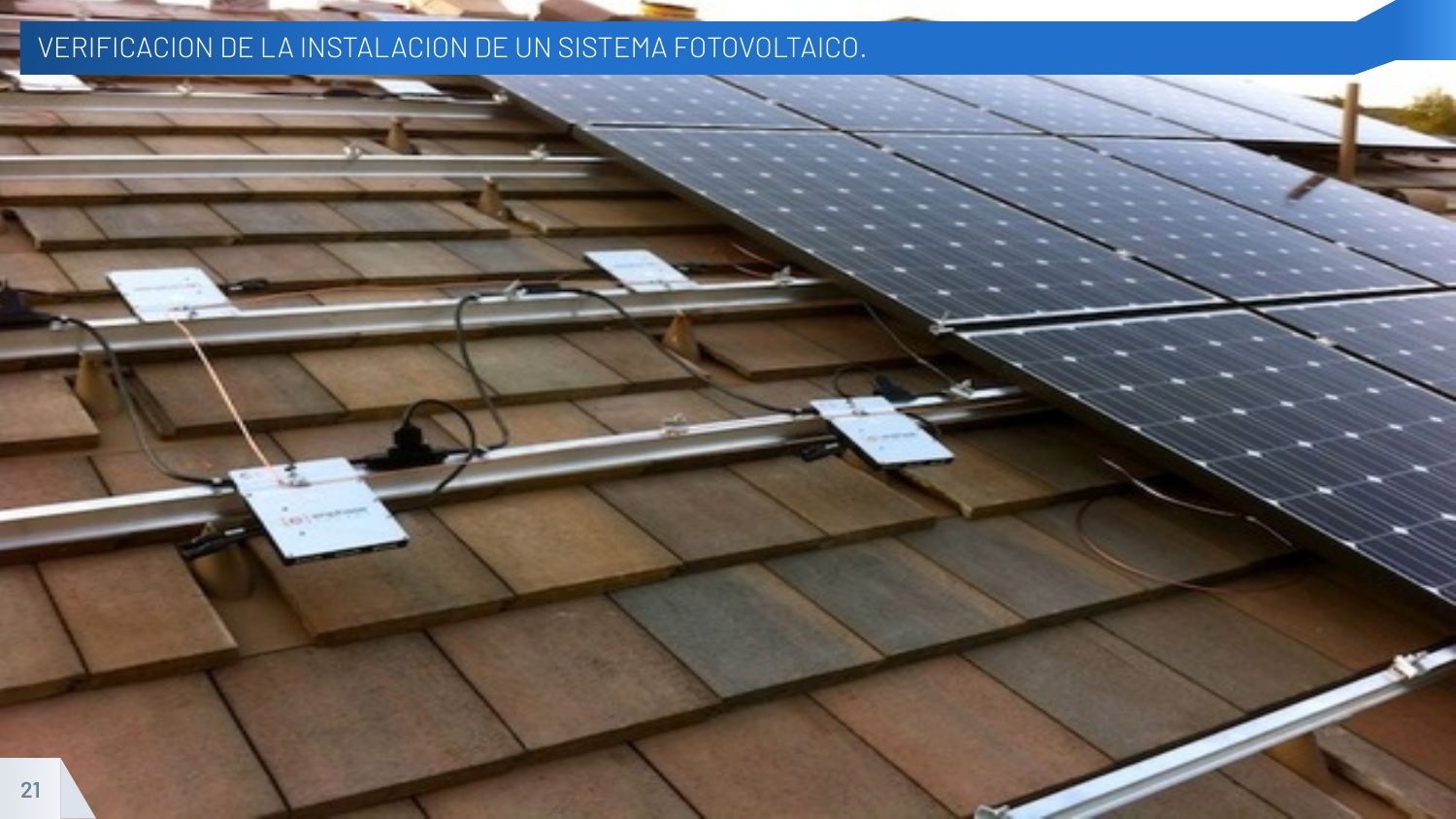

VERIFICACION DE LA INSTALACION DE UN SISTEMA FOTOVOLTAICO.
21